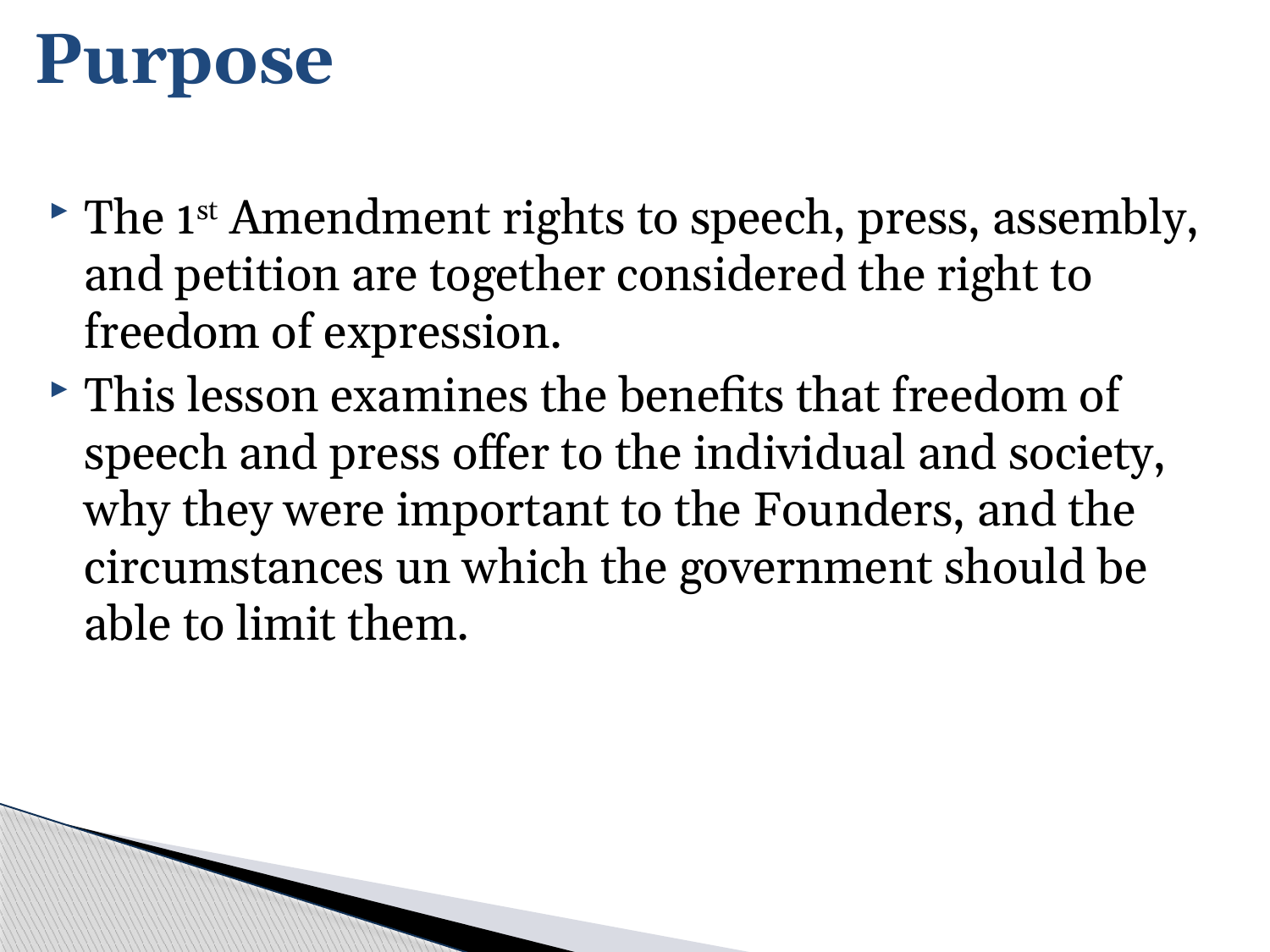

# Purpose
The 1st Amendment rights to speech, press, assembly, and petition are together considered the right to freedom of expression.
This lesson examines the benefits that freedom of speech and press offer to the individual and society, why they were important to the Founders, and the circumstances un which the government should be able to limit them.